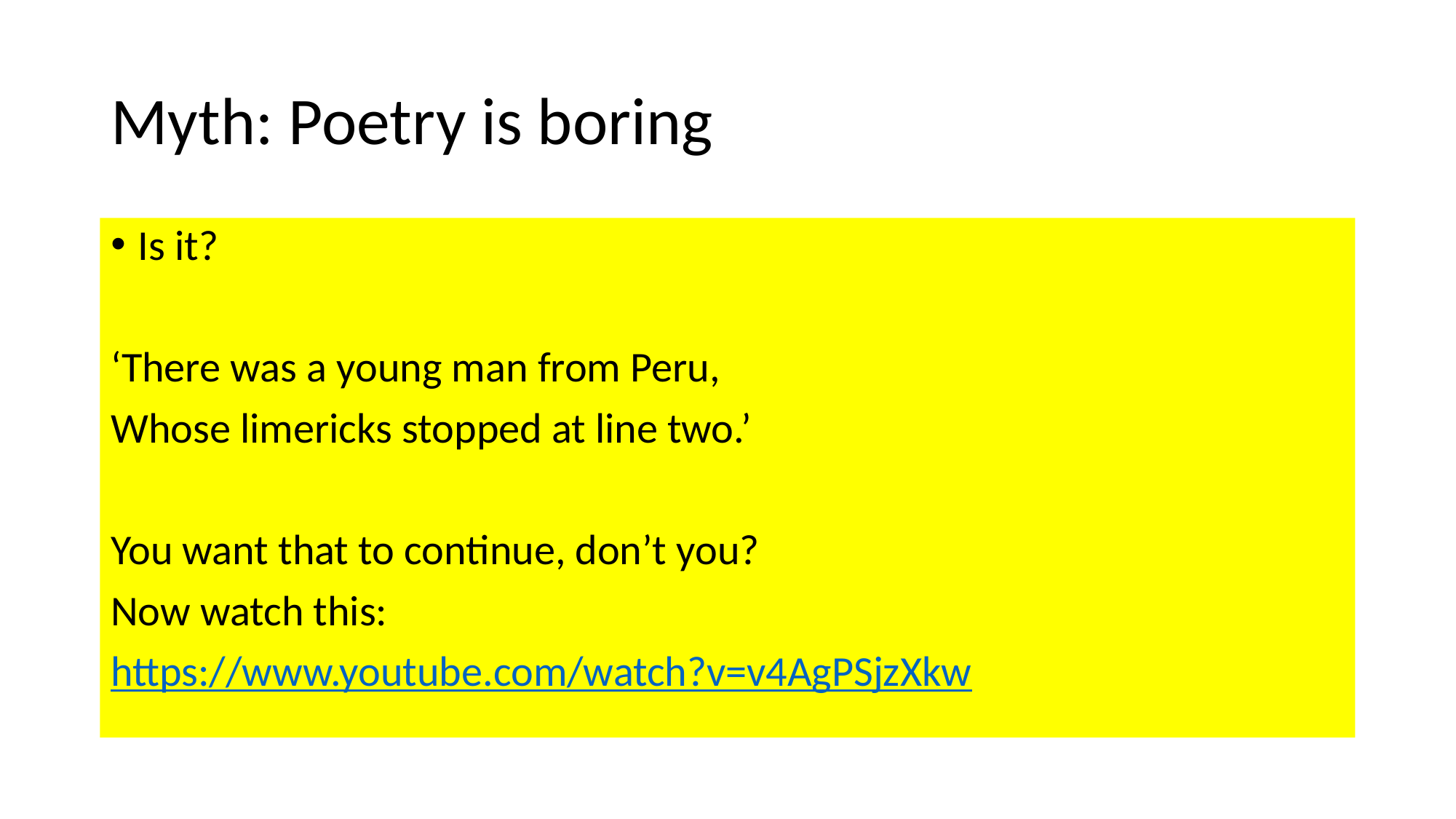

# Myth: Poetry is boring
Is it?

‘There was a young man from Peru,
Whose limericks stopped at line two.’

You want that to continue, don’t you?
Now watch this:
https://www.youtube.com/watch?v=v4AgPSjzXkw